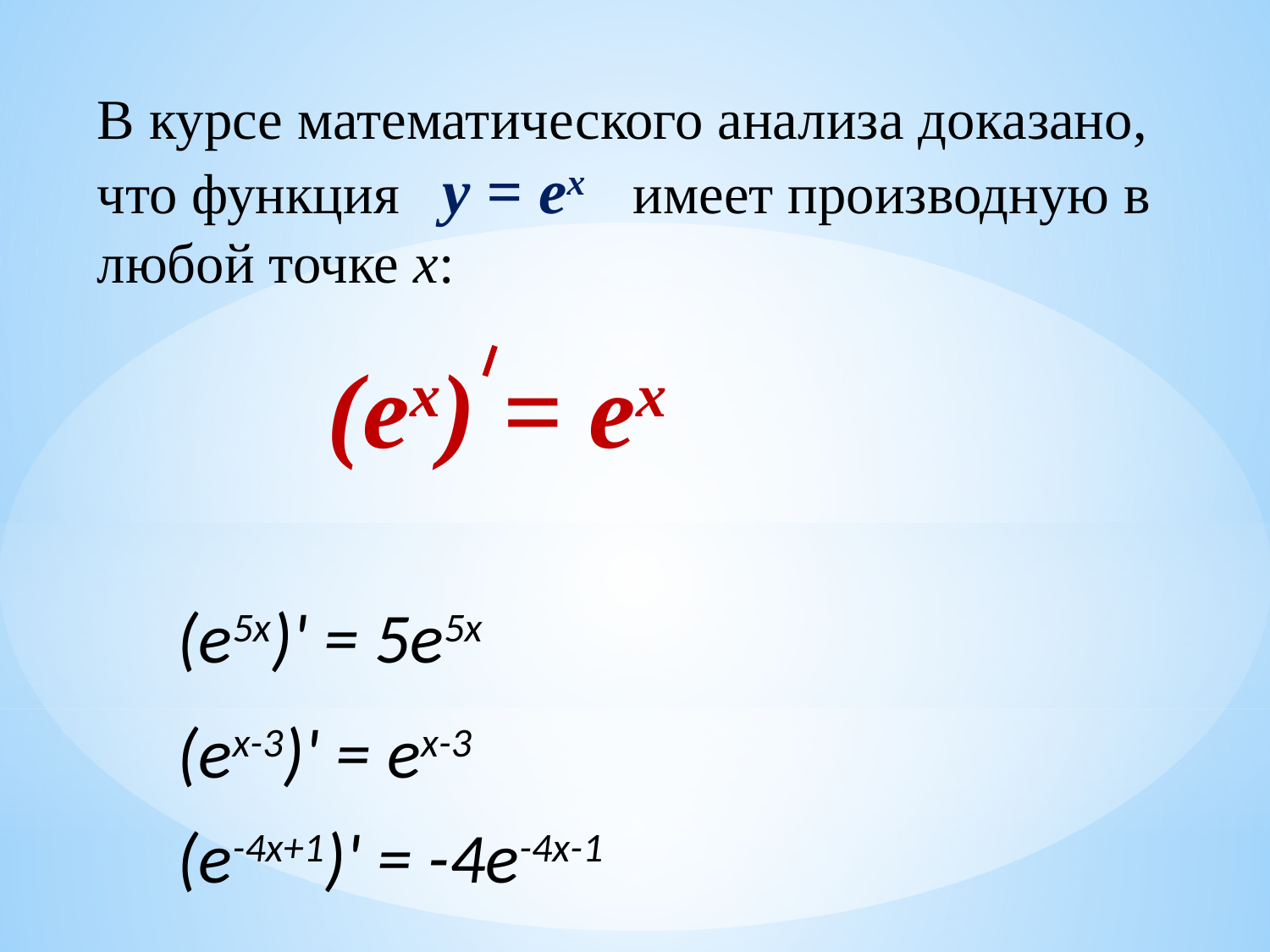

В курсе математического анализа доказано, что функция   y = еx   имеет производную в любой точке х:
(ex) = ex
(е5х)' = 5е5х
(ех-3)' = ех-3
(е-4х+1)' = -4е-4х-1